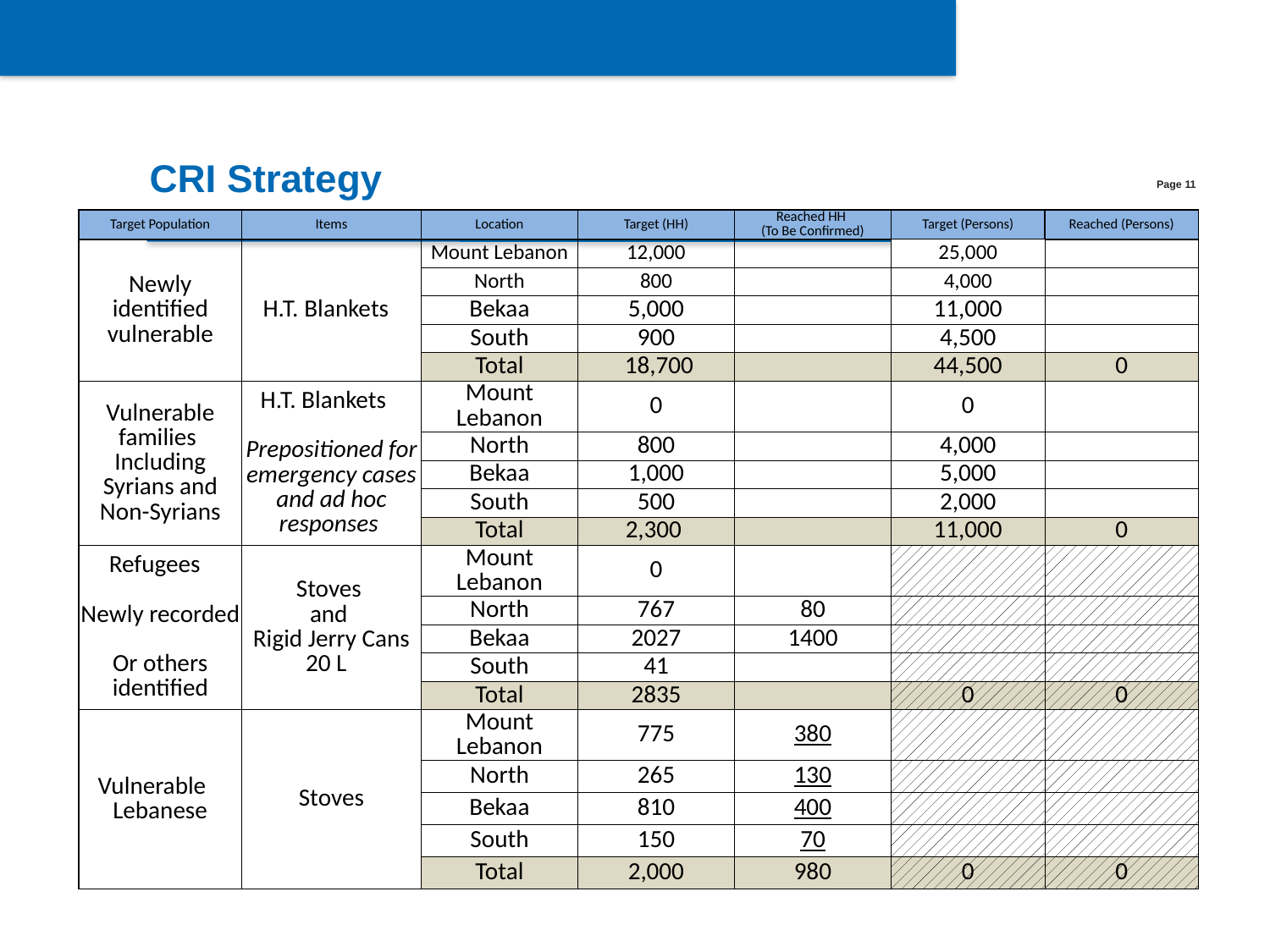

CRI Strategy
| Target Population | Items | Location | Target (HH) | Reached HH (To Be Confirmed) | Target (Persons) | Reached (Persons) |
| --- | --- | --- | --- | --- | --- | --- |
| Newly identified vulnerable | H.T. Blankets | Mount Lebanon | 12,000 |  | 25,000 |  |
|  |  | North | 800 |  | 4,000 |  |
|  |  | Bekaa | 5,000 |  | 11,000 |  |
|  |  | South | 900 |  | 4,500 |  |
|  |  | Total | 18,700 |  | 44,500 | 0 |
| Vulnerable families Including Syrians and Non-Syrians | H.T. Blankets   Prepositioned for emergency cases and ad hoc responses | Mount Lebanon | 0 |  | 0 |  |
|  |  | North | 800 |  | 4,000 |  |
|  |  | Bekaa | 1,000 |  | 5,000 |  |
|  |  | South | 500 |  | 2,000 |  |
|  |  | Total | 2,300 |  | 11,000 | 0 |
| Refugees Newly recorded Or others identified | Stoves and Rigid Jerry Cans 20 L | Mount Lebanon | 0 |  |  |  |
|  |  | North | 767 | 80 |  |  |
|  |  | Bekaa | 2027 | 1400 |  |  |
|  |  | South | 41 |  |  |  |
|  |  | Total | 2835 |  | 0 | 0 |
| Vulnerable Lebanese | Stoves | Mount Lebanon | 775 | 380 |  |  |
|  |  | North | 265 | 130 |  |  |
|  |  | Bekaa | 810 | 400 |  |  |
|  |  | South | 150 | 70 |  |  |
|  |  | Total | 2,000 | 980 | 0 | 0 |